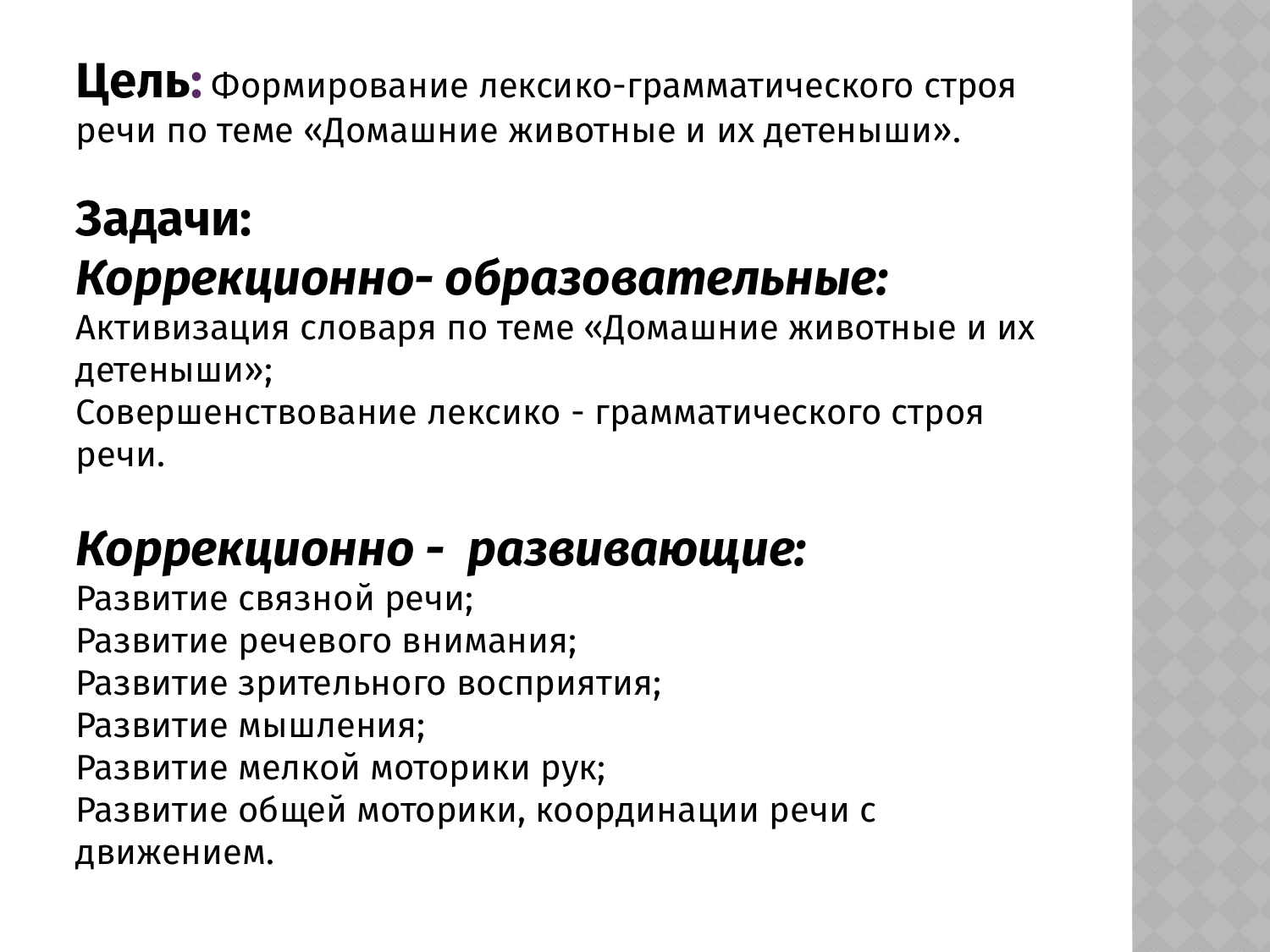

Цель: Формирование лексико-грамматического строя речи по теме «Домашние животные и их детеныши».

Задачи:
Коррекционно- образовательные:
Активизация словаря по теме «Домашние животные и их детеныши»;
Совершенствование лексико - грамматического строя речи.

Коррекционно -  развивающие:
Развитие связной речи;
Развитие речевого внимания;
Развитие зрительного восприятия;
Развитие мышления;
Развитие мелкой моторики рук;
Развитие общей моторики, координации речи с движением.